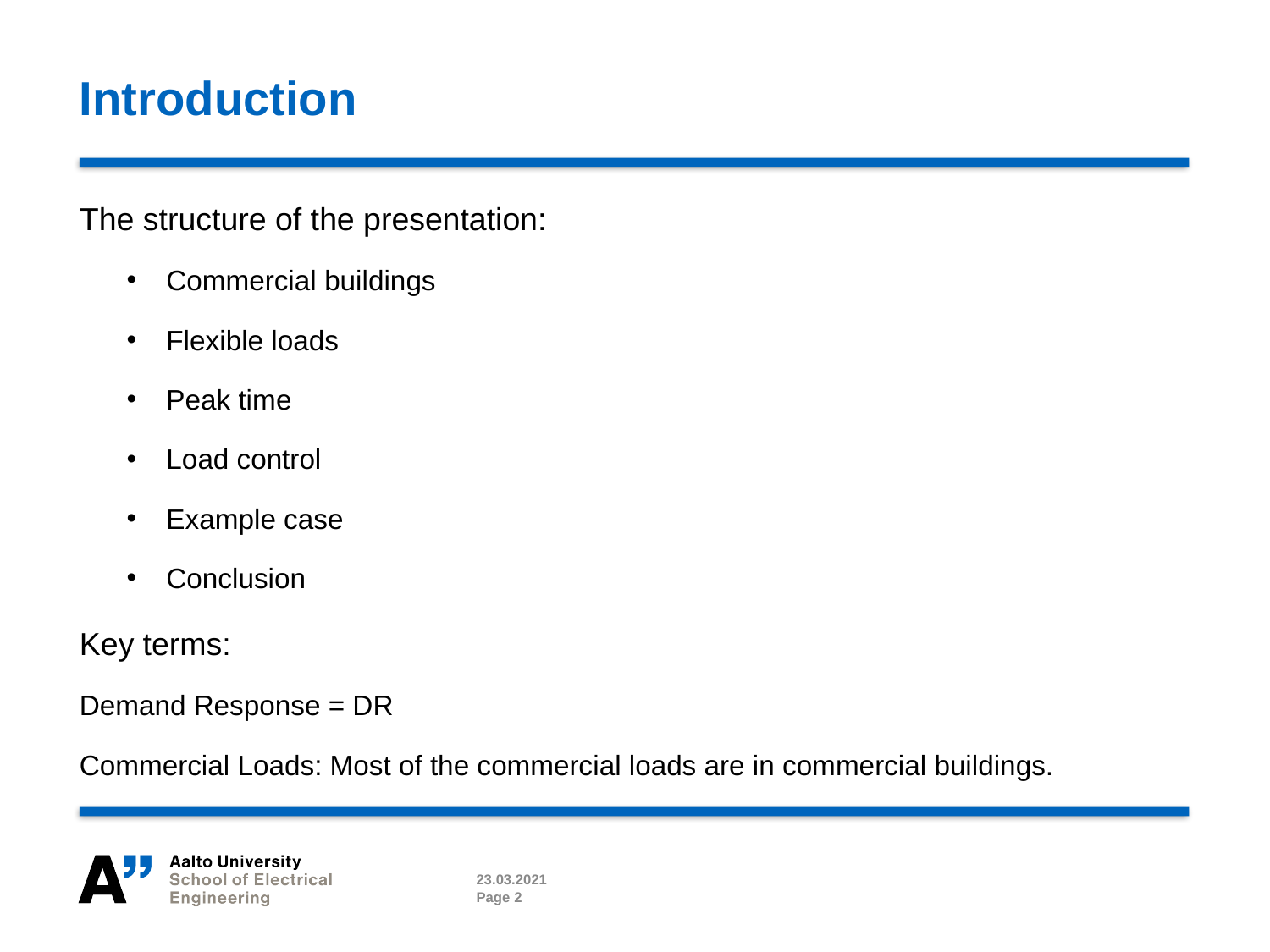

# Introduction
The structure of the presentation:
Commercial buildings
Flexible loads
Peak time
Load control
Example case
Conclusion
Key terms:
Demand Response = DR
Commercial Loads: Most of the commercial loads are in commercial buildings.

23.03.2021
Page 2